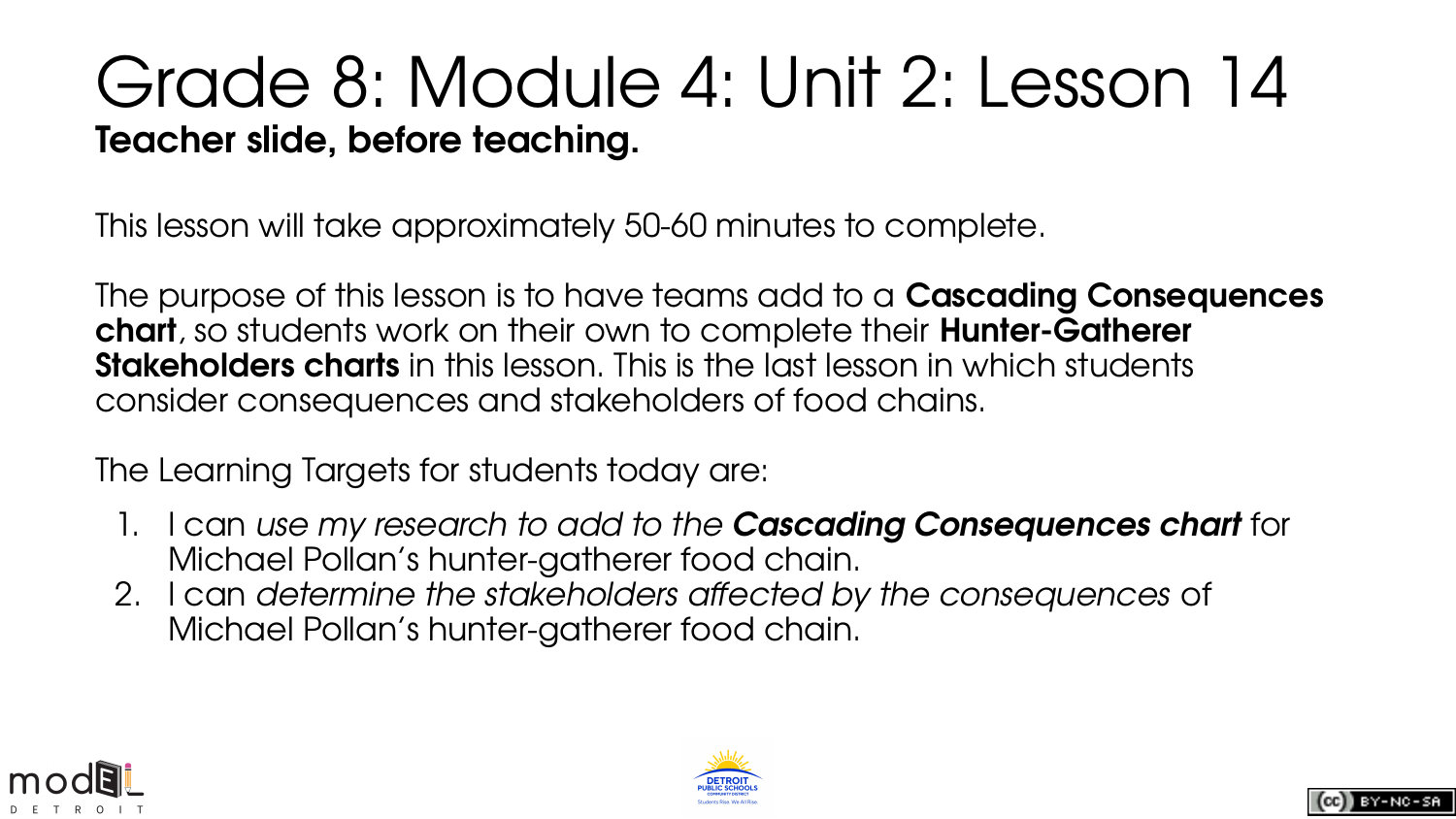

# Grade 8: Module 4: Unit 2: Lesson 14
Teacher slide, before teaching.

This lesson will take approximately 50-60 minutes to complete.

The purpose of this lesson is to have teams add to a Cascading Consequences chart, so students work on their own to complete their Hunter-Gatherer Stakeholders charts in this lesson. This is the last lesson in which students consider consequences and stakeholders of food chains.

The Learning Targets for students today are:
I can use my research to add to the Cascading Consequences chart for Michael Pollan’s hunter-gatherer food chain.
I can determine the stakeholders affected by the consequences of Michael Pollan’s hunter-gatherer food chain.